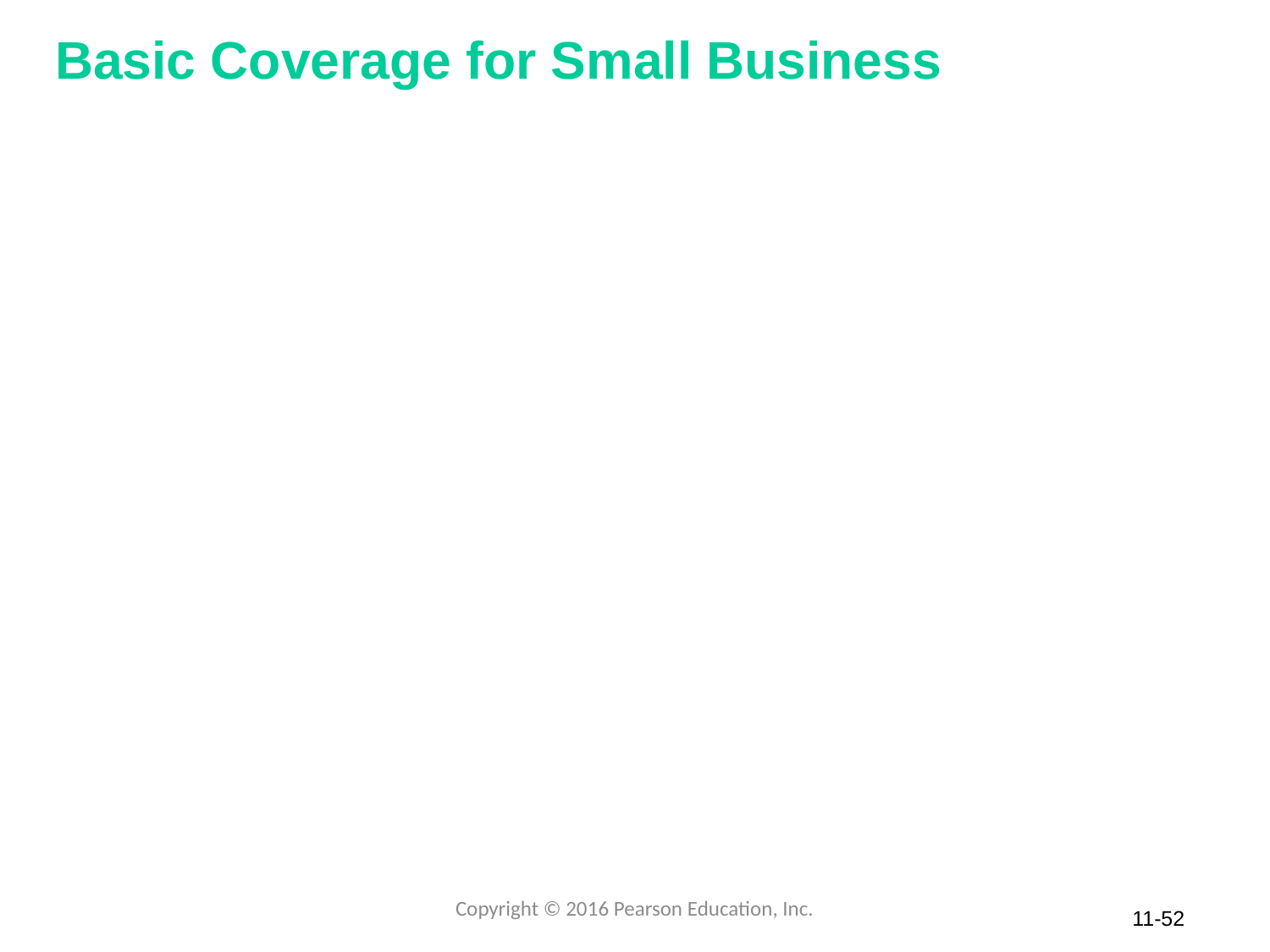

# Basic Coverage for Small Business

Copyright © 2016 Pearson Education, Inc.